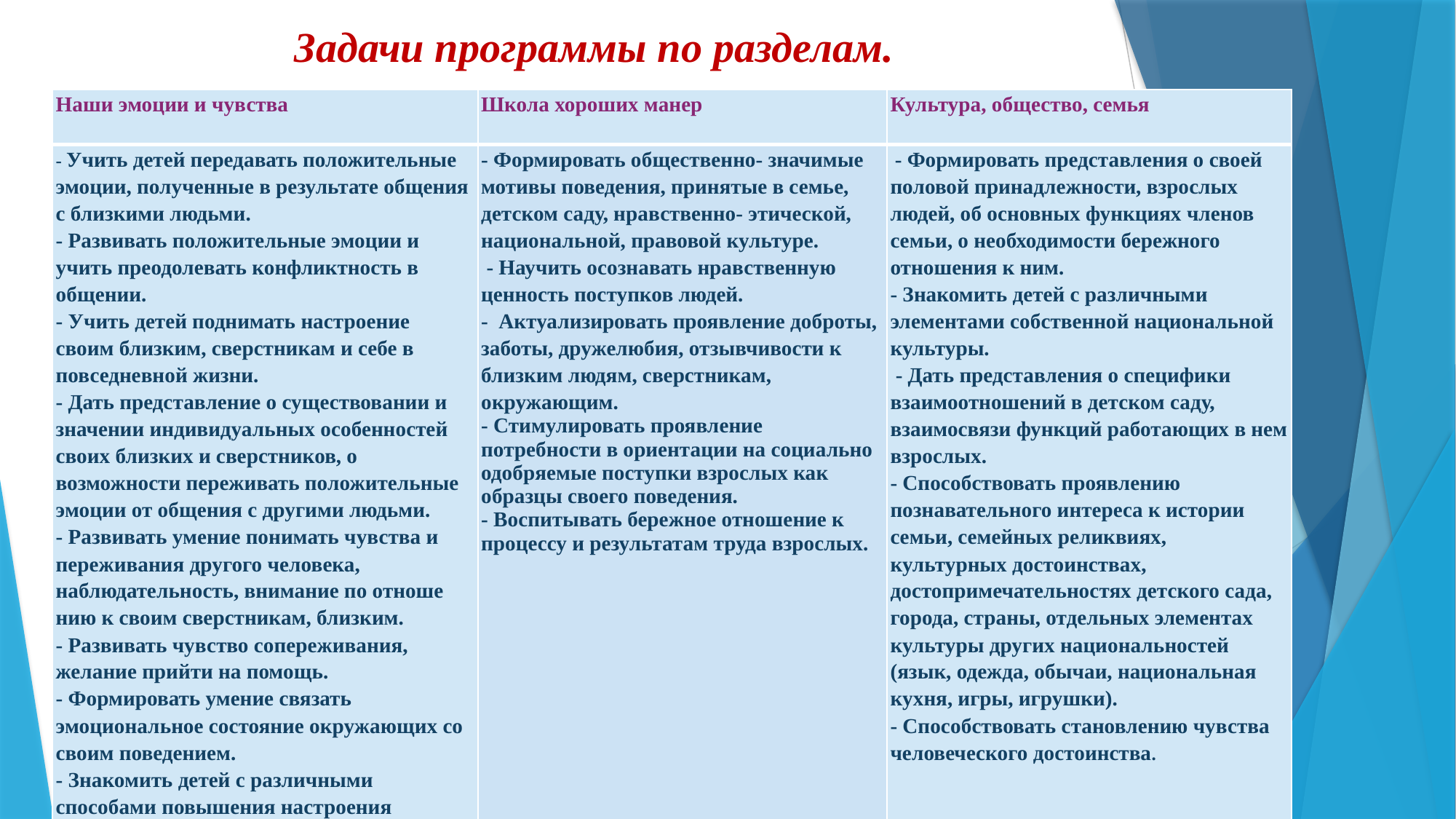

# Задачи программы по разделам.
| Наши эмоции и чувства | Школа хороших манер | Культура, общество, семья |
| --- | --- | --- |
| - Учить детей передавать положительные эмоции, по­лученные в результате общения с близкими людьми. - Развивать положительные эмоции и учить пре­одолевать конфликтность в общении. - Учить детей поднимать настроение своим близким, сверстни­кам и себе в повседневной жизни. - Дать представление о существовании и значении индивидуальных особенностей своих близких и сверстников, о возможности переживать по­ложительные эмоции от общения с другими людьми. - Развивать умение понимать чувства и переживания другого человека, наблюдательность, внимание по отноше­нию к своим сверстникам, близким. - Развивать чувство сопереживания, желание прий­ти на помощь. - Формировать умение связать эмоциональное состояние окружающих со своим поведением. - Знакомить детей с различными способами повыше­ния настроения (изодеятельность, игровая деятель­ность). | - Формировать общественно- значимые мотивы поведения, принятые в семье, детском саду, нравственно- этической, национальной, правовой культуре. - Научить осознавать нравственную ценность поступков людей. - Актуализировать проявление доброты, заботы, дружелюбия, отзывчивости к близким людям, сверстникам, окружающим. - Стимулировать проявление потребности в ориентации на социально одобряемые поступки взрослых как образцы своего поведения. - Воспитывать бережное отношение к процессу и результатам труда взрослых. | - Формировать представления о своей половой принадлежности, взрослых людей, об основных функциях членов семьи, о необходимости бережного отношения к ним. - Знакомить детей с различными элементами собственной национальной культуры. - Дать представления о специфики взаимоотношений в детском саду, взаимосвязи функций работающих в нем взрослых. - Способствовать проявлению познавательного интереса к истории семьи, семейных реликвиях, культурных достоинствах, достопримечательностях детского сада, города, страны, отдельных элементах культуры других национальностей (язык, одежда, обычаи, национальная кухня, игры, игрушки). - Способствовать становлению чувства человеческого достоинства. |